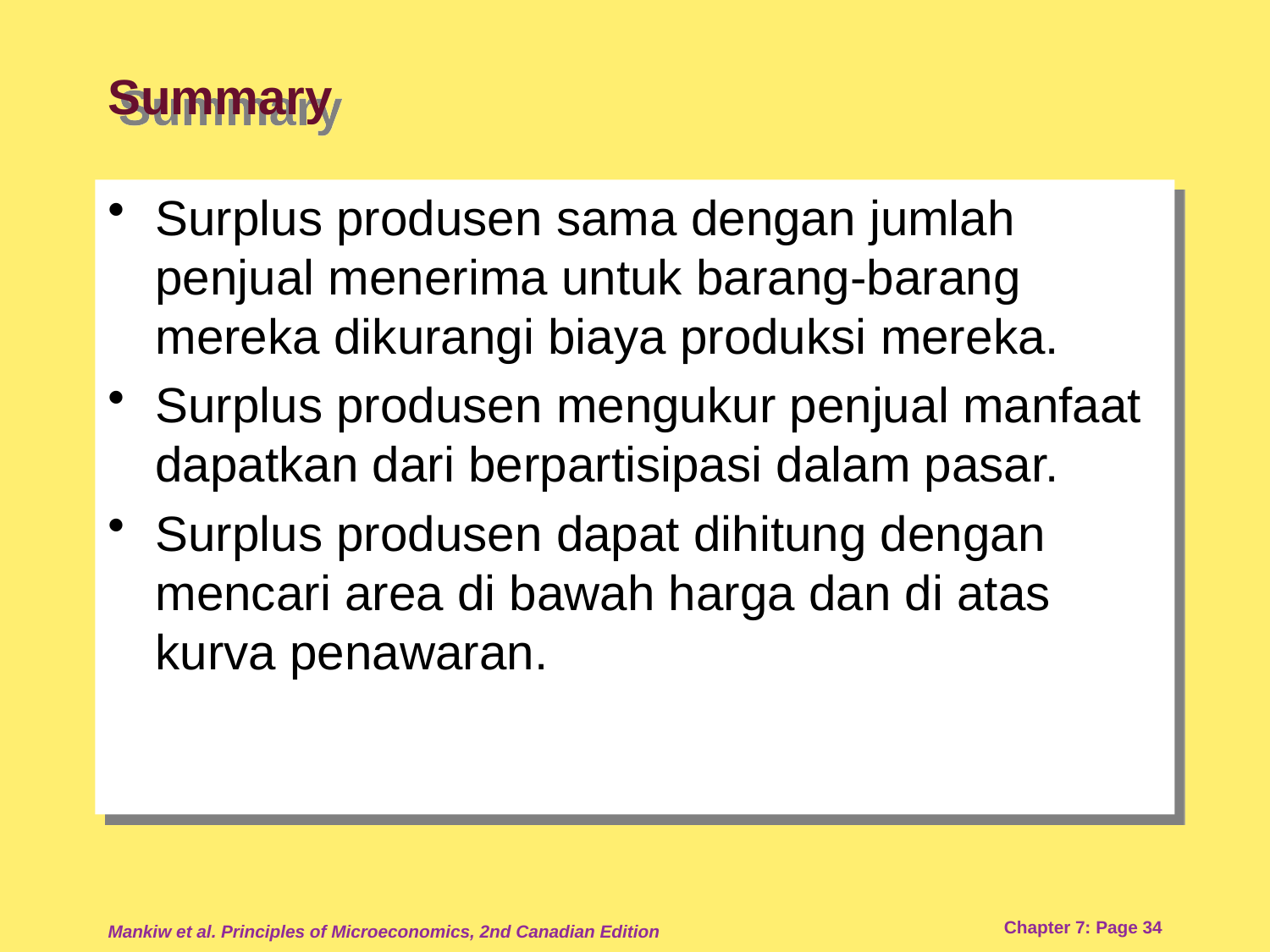

# Summary
Surplus produsen sama dengan jumlah penjual menerima untuk barang-barang mereka dikurangi biaya produksi mereka.
Surplus produsen mengukur penjual manfaat dapatkan dari berpartisipasi dalam pasar.
Surplus produsen dapat dihitung dengan mencari area di bawah harga dan di atas kurva penawaran.
Mankiw et al. Principles of Microeconomics, 2nd Canadian Edition
Chapter 7: Page 34